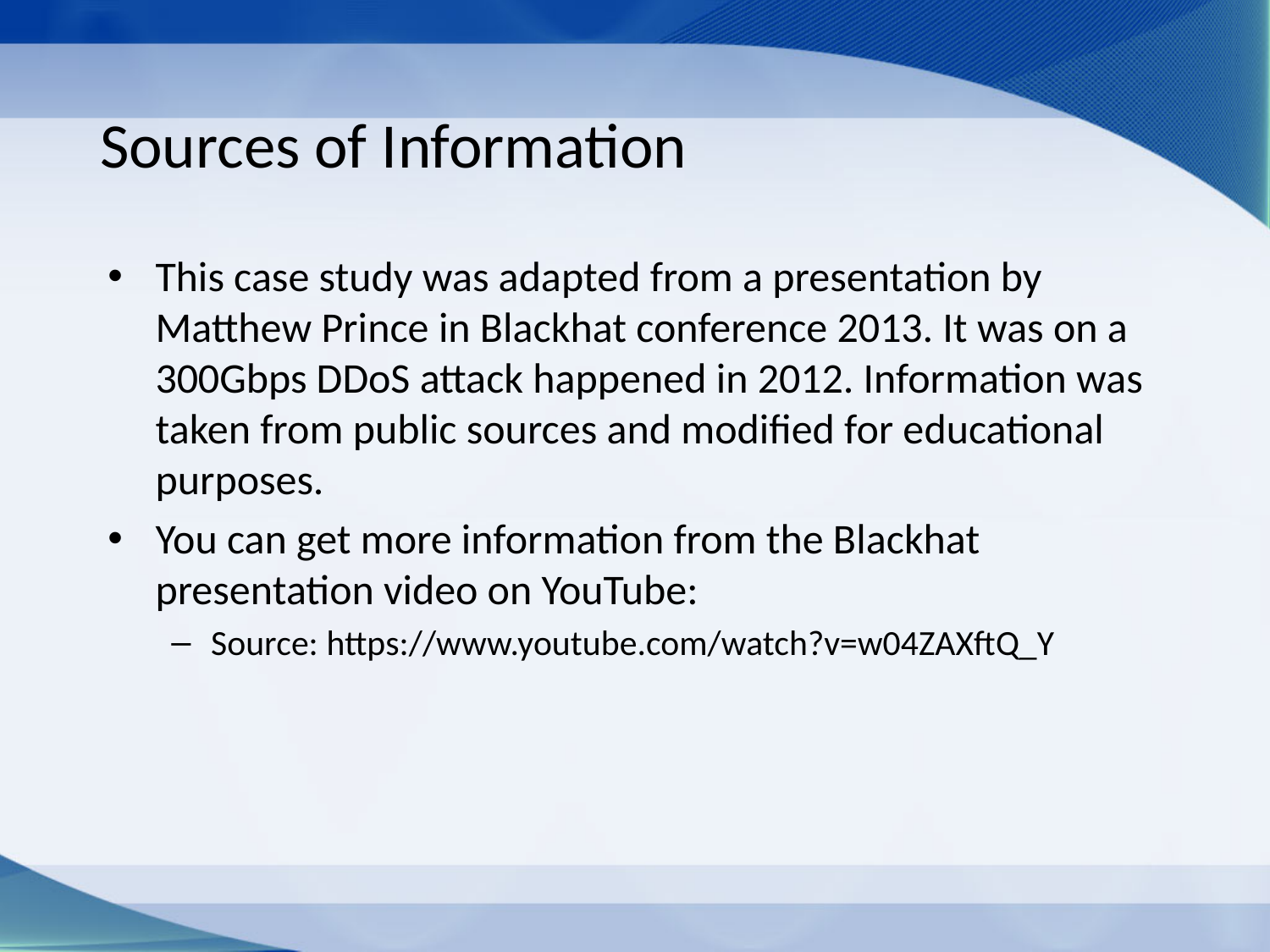

# Sources of Information
This case study was adapted from a presentation by Matthew Prince in Blackhat conference 2013. It was on a 300Gbps DDoS attack happened in 2012. Information was taken from public sources and modified for educational purposes.
You can get more information from the Blackhat presentation video on YouTube:
Source: https://www.youtube.com/watch?v=w04ZAXftQ_Y